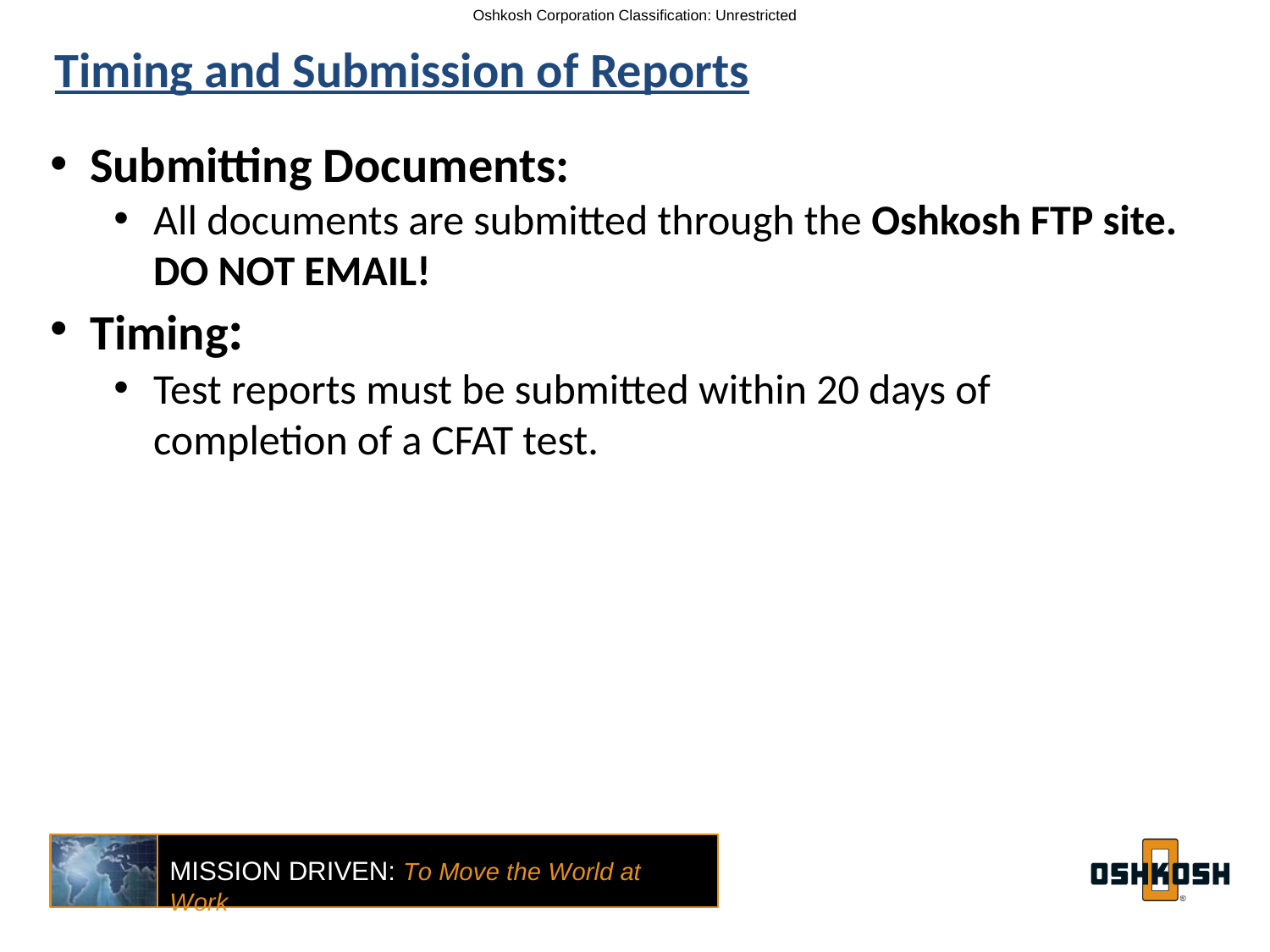

Timing and Submission of Reports
Submitting Documents:
All documents are submitted through the Oshkosh FTP site. DO NOT EMAIL!
Timing:
Test reports must be submitted within 20 days of completion of a CFAT test.

MISSION DRIVEN: To Move the World at Work